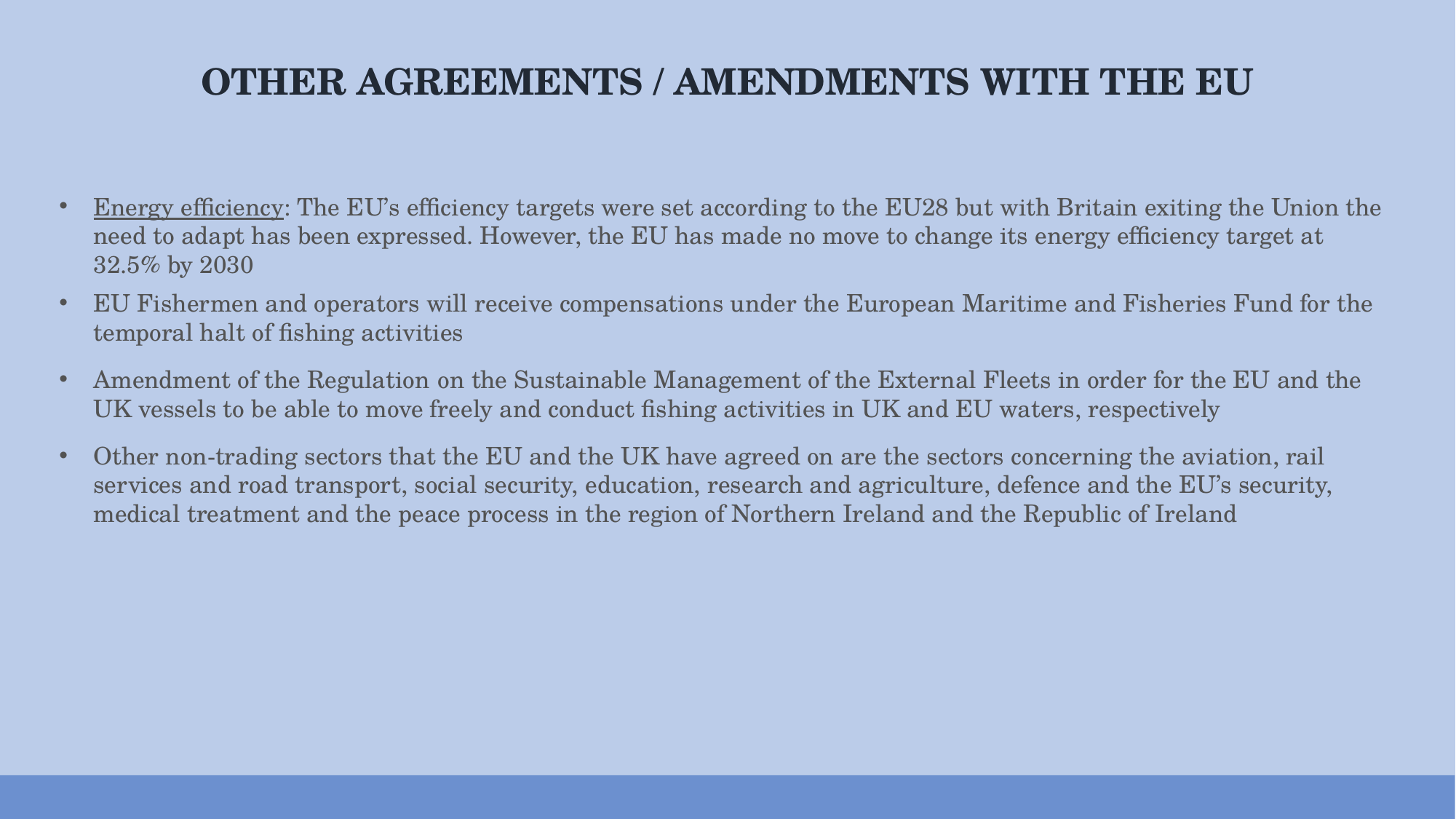

# OTHER AGREEMENTS / AMENDMENTS WITH THE EU
Energy efficiency: The EU’s efficiency targets were set according to the EU28 but with Britain exiting the Union the need to adapt has been expressed. However, the EU has made no move to change its energy efficiency target at 32.5% by 2030
EU Fishermen and operators will receive compensations under the European Maritime and Fisheries Fund for the temporal halt of fishing activities
Amendment of the Regulation on the Sustainable Management of the External Fleets in order for the EU and the UK vessels to be able to move freely and conduct fishing activities in UK and EU waters, respectively
Other non-trading sectors that the EU and the UK have agreed on are the sectors concerning the aviation, rail services and road transport, social security, education, research and agriculture, defence and the EU’s security, medical treatment and the peace process in the region of Northern Ireland and the Republic of Ireland